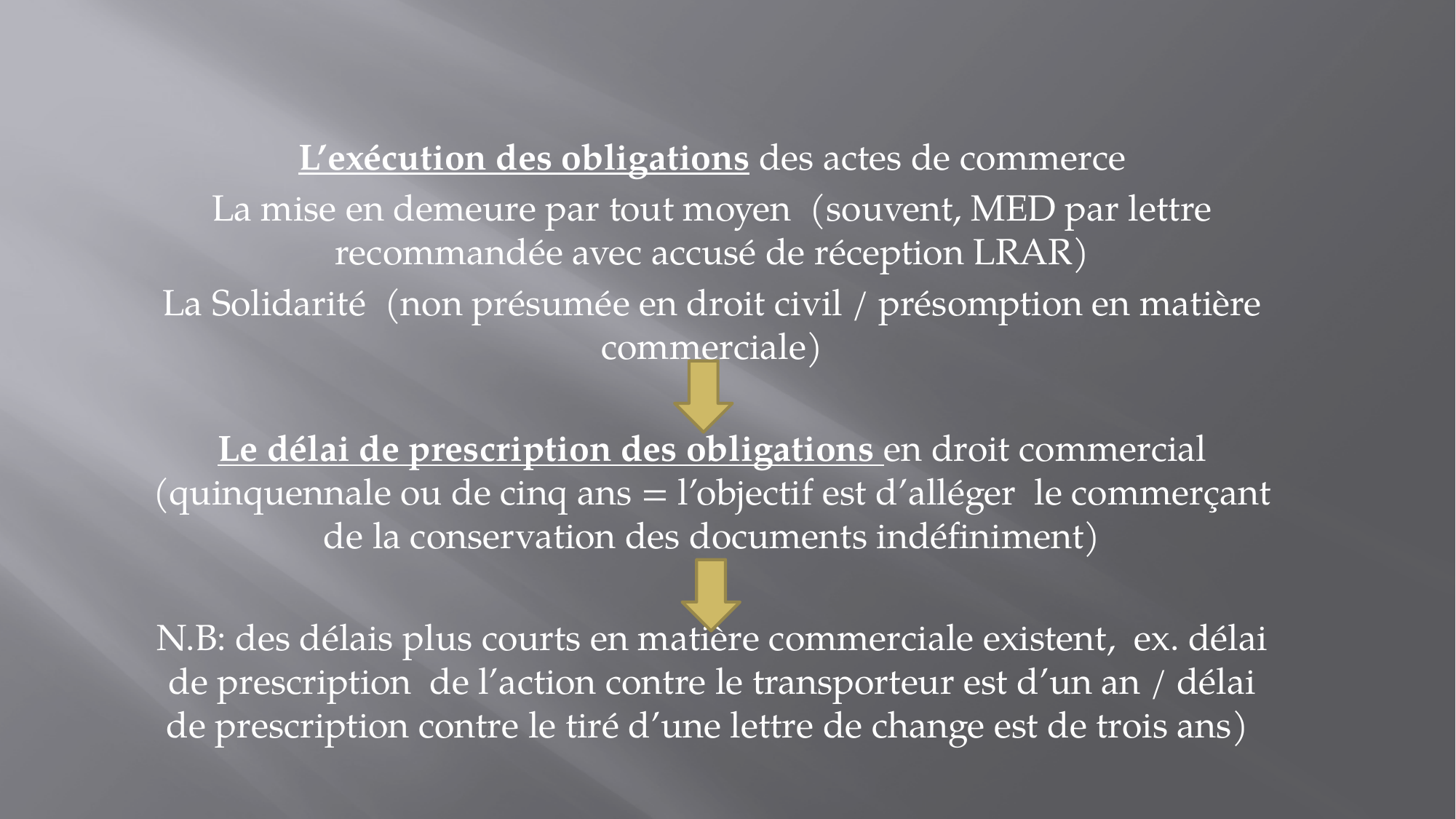

L’exécution des obligations des actes de commerce
La mise en demeure par tout moyen  (souvent, MED par lettre recommandée avec accusé de réception LRAR)
La Solidarité  (non présumée en droit civil / présomption en matière commerciale)

Le délai de prescription des obligations en droit commercial (quinquennale ou de cinq ans = l’objectif est d’alléger  le commerçant de la conservation des documents indéfiniment)

N.B: des délais plus courts en matière commerciale existent,  ex. délai de prescription  de l’action contre le transporteur est d’un an / délai de prescription contre le tiré d’une lettre de change est de trois ans)